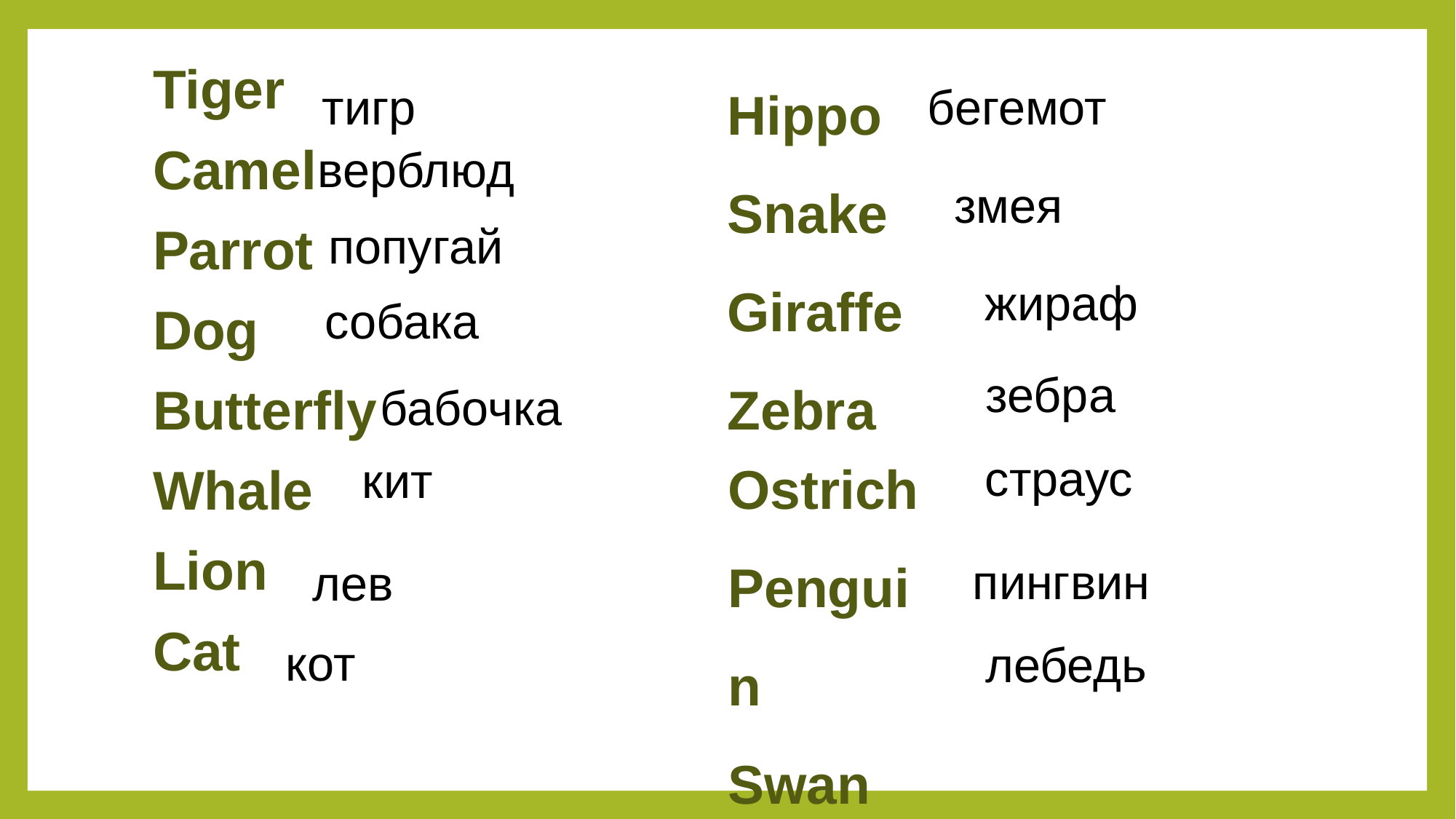

Hippo
Snake
Giraffe
Zebra

Tiger
Camel
Parrot
Dog
Butterfly
Whale
Lion
Cat

тигр
бегемот
верблюд
змея
попугай
жираф
собака
зебра
бабочка
Ostrich
Penguin
Swan
страус
кит
пингвин
лев
кот
лебедь